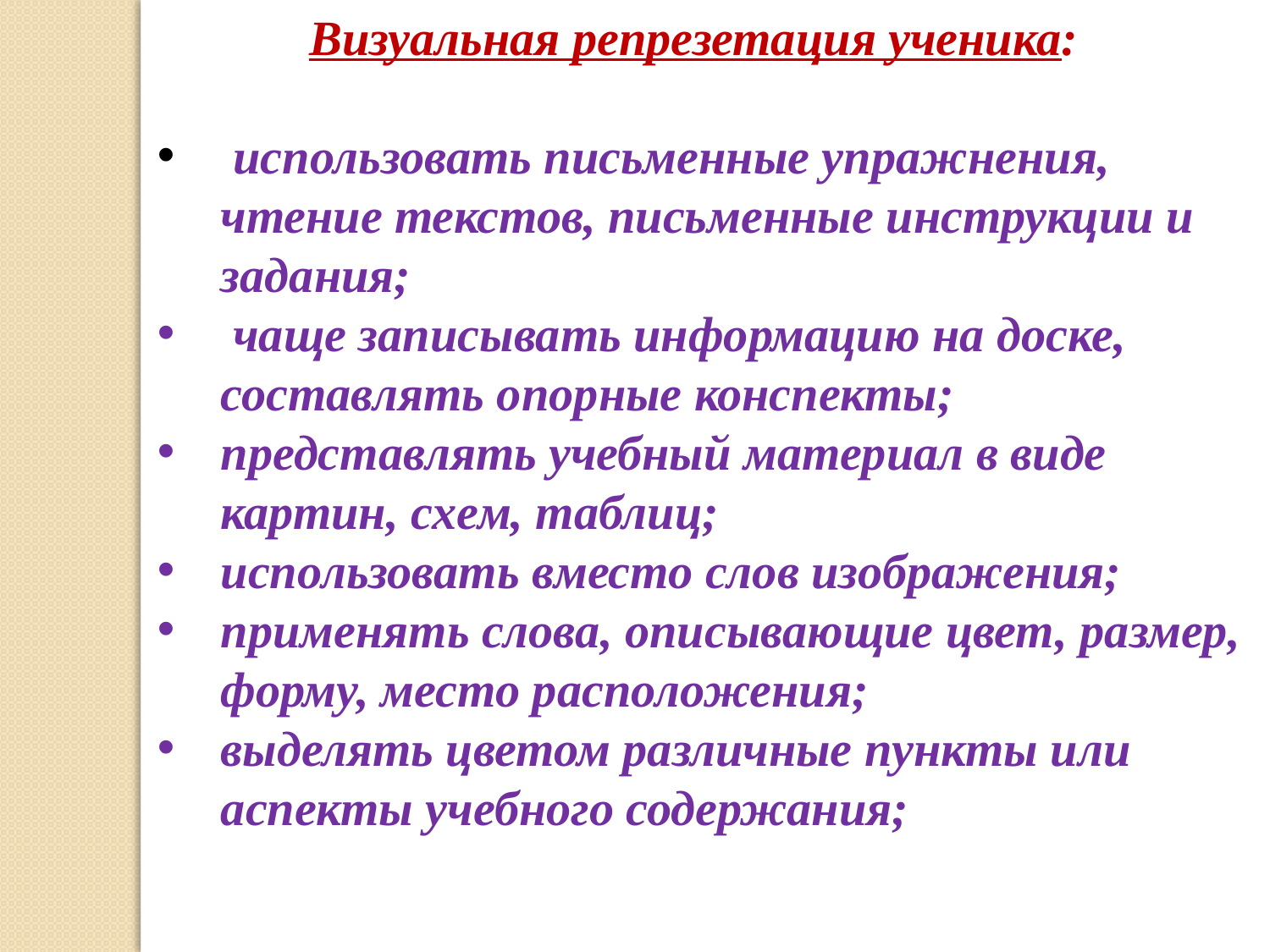

Визуальная репрезетация ученика:

 использовать письменные упражнения, чтение текстов, письменные инструкции и задания;
 чаще записывать информацию на доске, составлять опорные конспекты;
представлять учебный материал в виде картин, схем, таблиц;
использовать вместо слов изображения;
применять слова, описывающие цвет, размер, форму, место расположения;
выделять цветом различные пункты или аспекты учебного содержания;